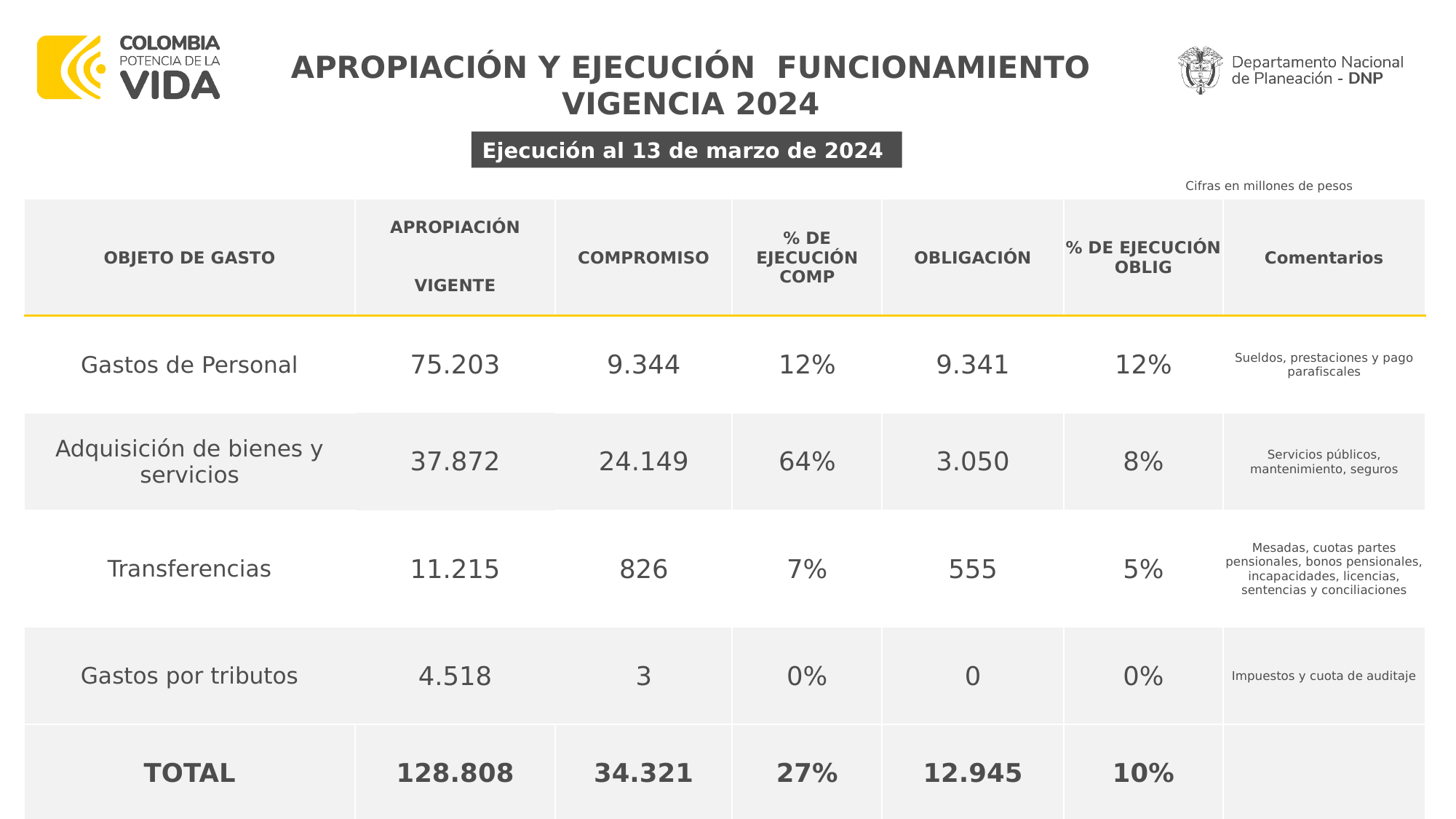

APROPIACIÓN Y EJECUCIÓN  FUNCIONAMIENTO
VIGENCIA 2024
Ejecución al 13 de marzo de 2024
Cifras en millones de pesos
| OBJETO DE GASTO | APROPIACIÓN | COMPROMISO | % DE EJECUCIÓN COMP | OBLIGACIÓN | % DE EJECUCIÓN OBLIG | Comentarios |
| --- | --- | --- | --- | --- | --- | --- |
|  | VIGENTE |  |  |  |  |  |
| Gastos de Personal | 75.203 | 9.344 | 12% | 9.341 | 12% | Sueldos, prestaciones y pago parafiscales |
| Adquisición de bienes y servicios | 37.872 | 24.149 | 64% | 3.050 | 8% | Servicios públicos, mantenimiento, seguros |
| Transferencias | 11.215 | 826 | 7% | 555 | 5% | Mesadas, cuotas partes pensionales, bonos pensionales, incapacidades, licencias, sentencias y conciliaciones |
| Gastos por tributos | 4.518 | 3 | 0% | 0 | 0% | Impuestos y cuota de auditaje |
| TOTAL | 128.808 | 34.321 | 27% | 12.945 | 10% |  |